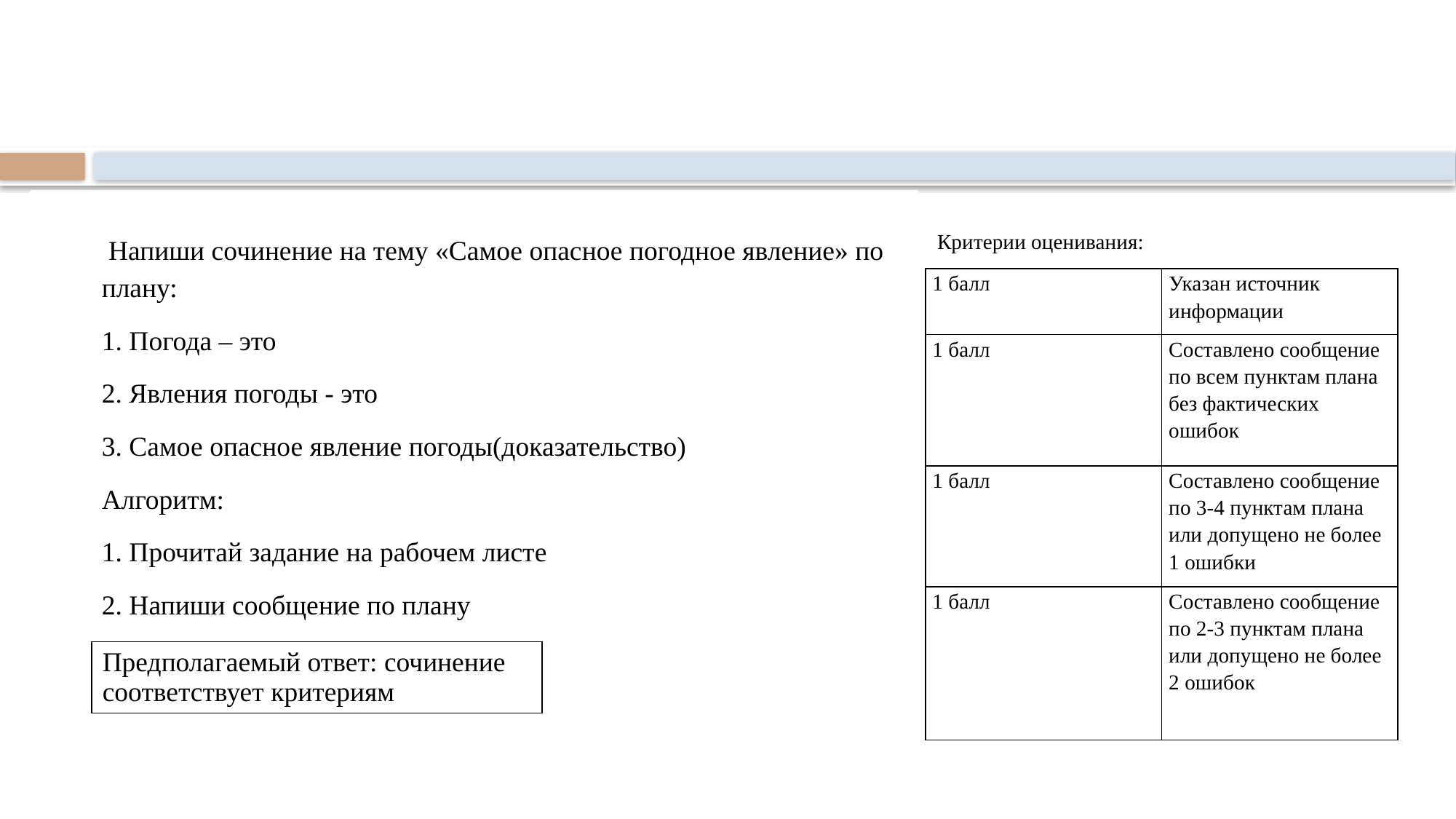

#

| Критерии оценивания: |  |
| --- | --- |
| 1 балл | Указан источник информации |
| 1 балл | Составлено сообщение по всем пунктам плана без фактических ошибок |
| 1 балл | Составлено сообщение по 3-4 пунктам плана или допущено не более 1 ошибки |
| 1 балл | Составлено сообщение по 2-3 пунктам плана или допущено не более 2 ошибок |
 Напиши сочинение на тему «Самое опасное погодное явление» по плану:
1. Погода – это
2. Явления погоды - это
3. Самое опасное явление погоды(доказательство)
Алгоритм:
1. Прочитай задание на рабочем листе
2. Напиши сообщение по плану

| Предполагаемый ответ: сочинение соответствует критериям |
| --- |